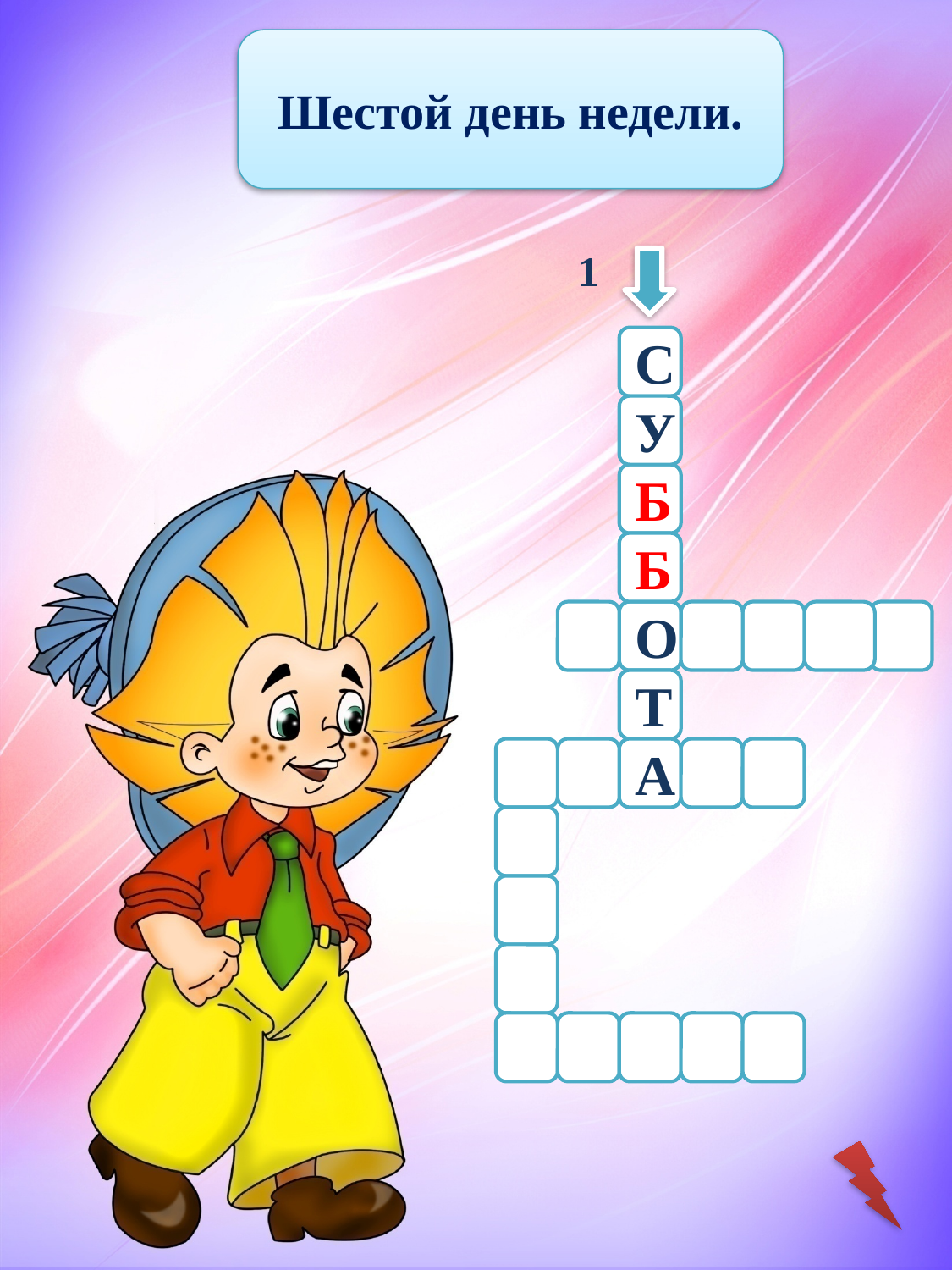

Шестой день недели.
1

С
У
Б
Б

О

Т
А